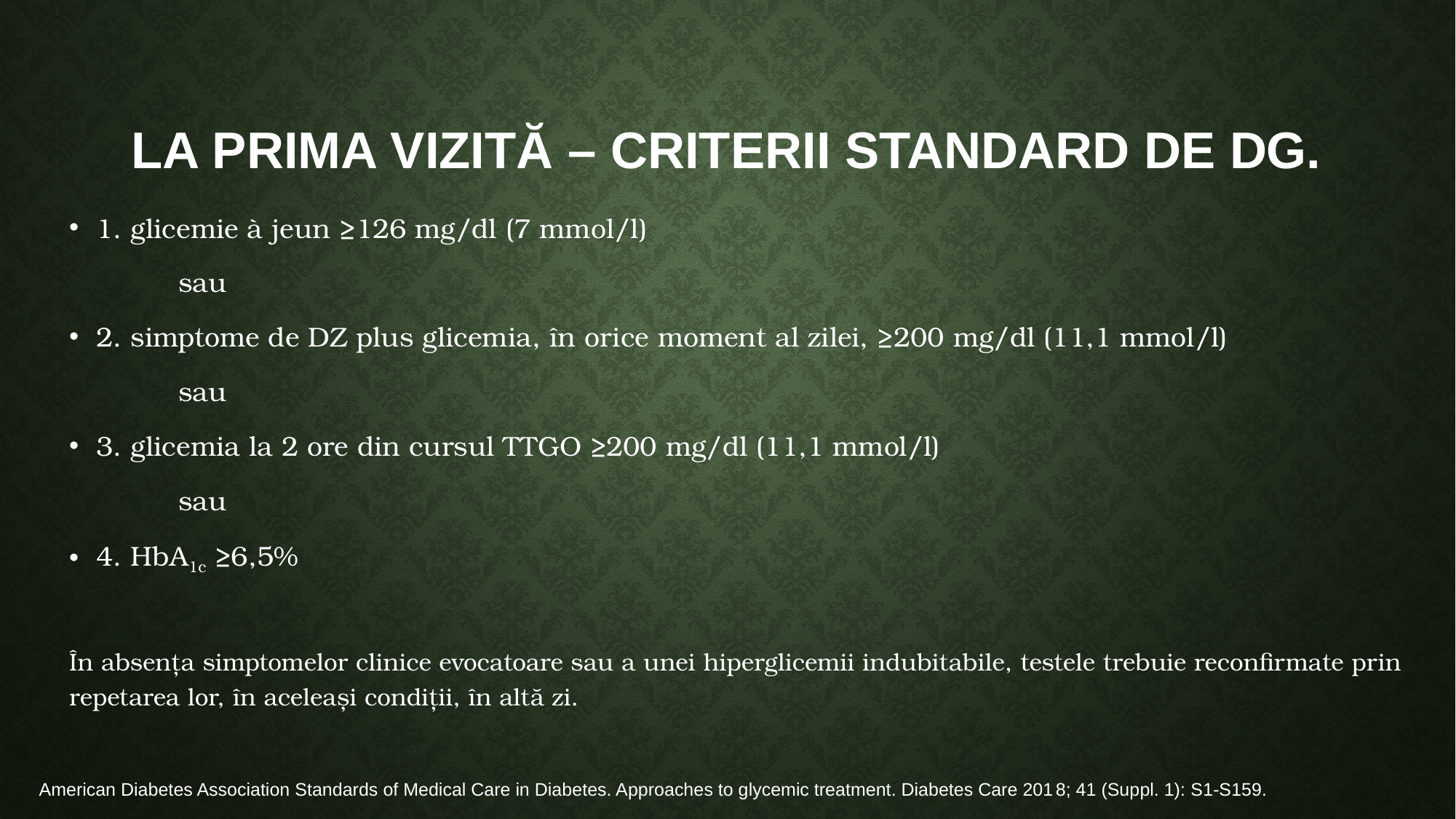

# La prima vizitĂ – criterii standard de DG.
1. glicemie à jeun ≥126 mg/dl (7 mmol/l)
	sau
2. simptome de DZ plus glicemia, în orice moment al zilei, ≥200 mg/dl (11,1 mmol/l)
	sau
3. glicemia la 2 ore din cursul TTGO ≥200 mg/dl (11,1 mmol/l)
	sau
4. HbA1c ≥6,5%

În absenţa simptomelor clinice evocatoare sau a unei hiperglicemii indubitabile, testele trebuie reconfirmate prin repetarea lor, în aceleaşi condiţii, în altă zi.
American Diabetes Association Standards of Medical Care in Diabetes. Approaches to glycemic treatment. Diabetes Care 2018; 41 (Suppl. 1): S1-S159.